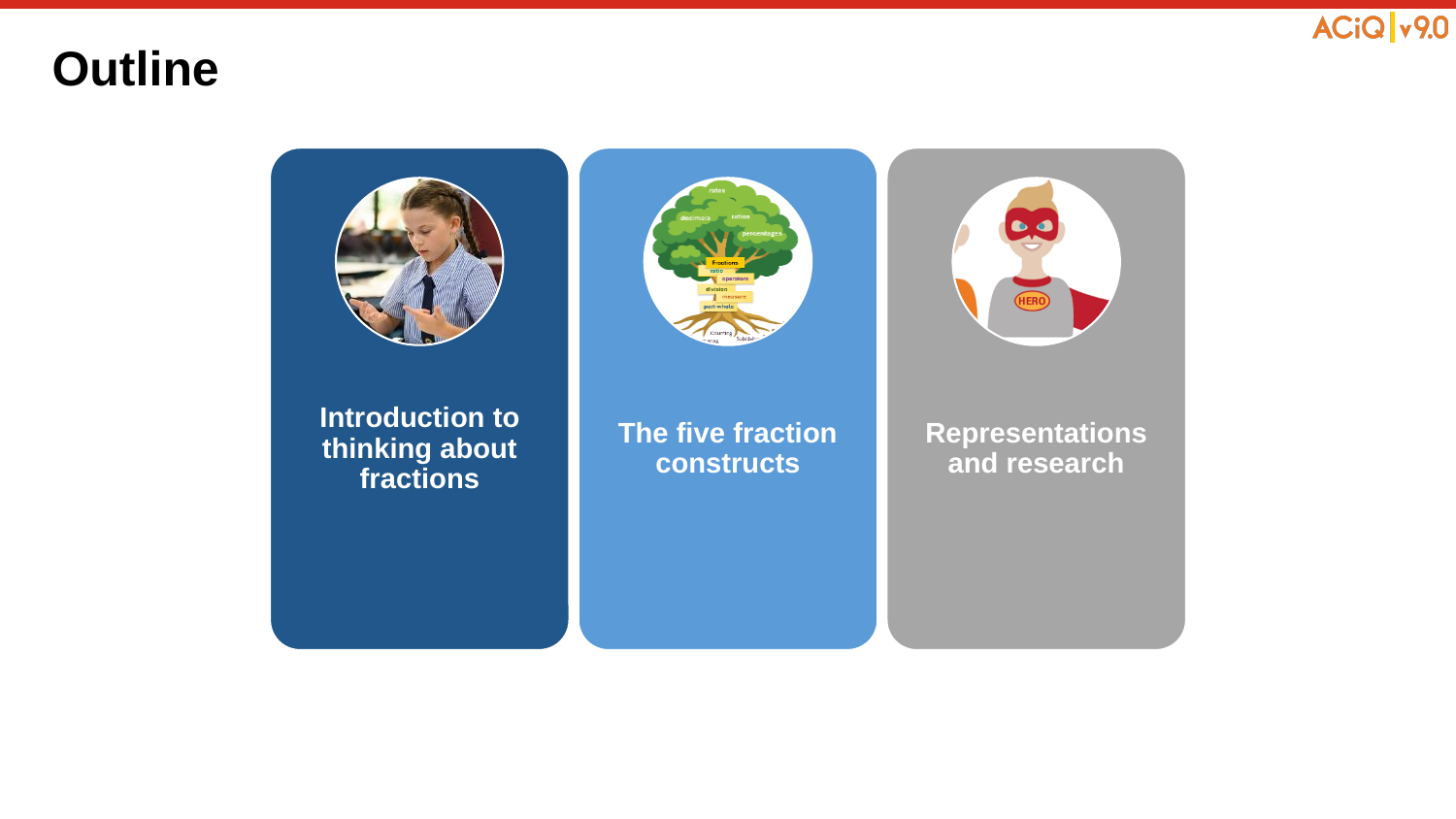

# Outline
Introduction to thinking about fractions
The five fraction constructs
Representations and research